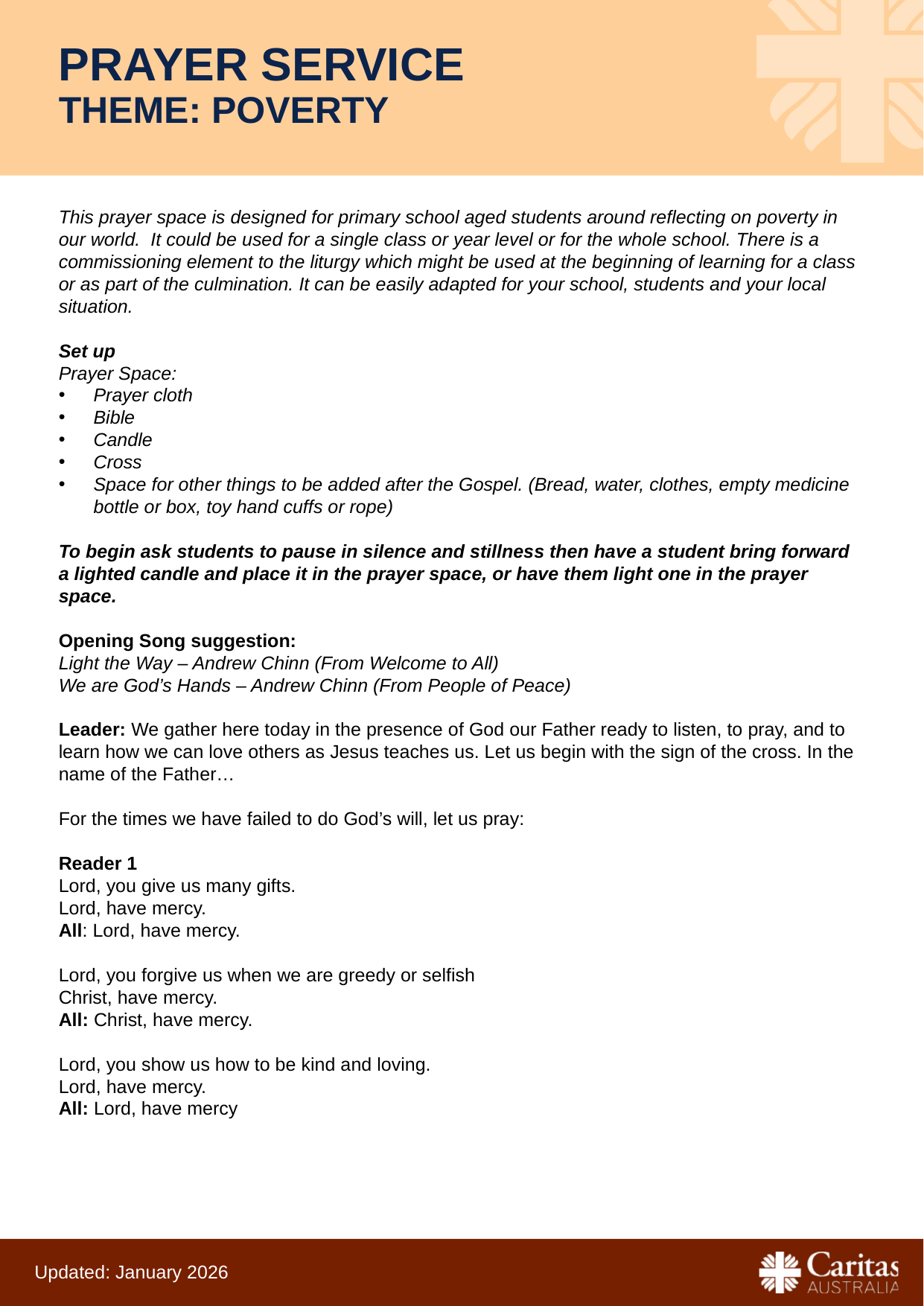

# Prayer Service Theme: Poverty
This prayer space is designed for primary school aged students around reflecting on poverty in our world.  It could be used for a single class or year level or for the whole school. There is a commissioning element to the liturgy which might be used at the beginning of learning for a class or as part of the culmination. It can be easily adapted for your school, students and your local situation.

Set up
Prayer Space:
Prayer cloth
Bible
Candle
Cross
Space for other things to be added after the Gospel. (Bread, water, clothes, empty medicine bottle or box, toy hand cuffs or rope)

To begin ask students to pause in silence and stillness then have a student bring forward a lighted candle and place it in the prayer space, or have them light one in the prayer space.

Opening Song suggestion:
Light the Way – Andrew Chinn (From Welcome to All)
We are God’s Hands – Andrew Chinn (From People of Peace)

Leader: We gather here today in the presence of God our Father ready to listen, to pray, and to learn how we can love others as Jesus teaches us. Let us begin with the sign of the cross. In the name of the Father…

For the times we have failed to do God’s will, let us pray:

Reader 1
Lord, you give us many gifts.
Lord, have mercy.
All: Lord, have mercy.

Lord, you forgive us when we are greedy or selfish
Christ, have mercy.
All: Christ, have mercy.

Lord, you show us how to be kind and loving.
Lord, have mercy.
All: Lord, have mercy

Updated: January 2026